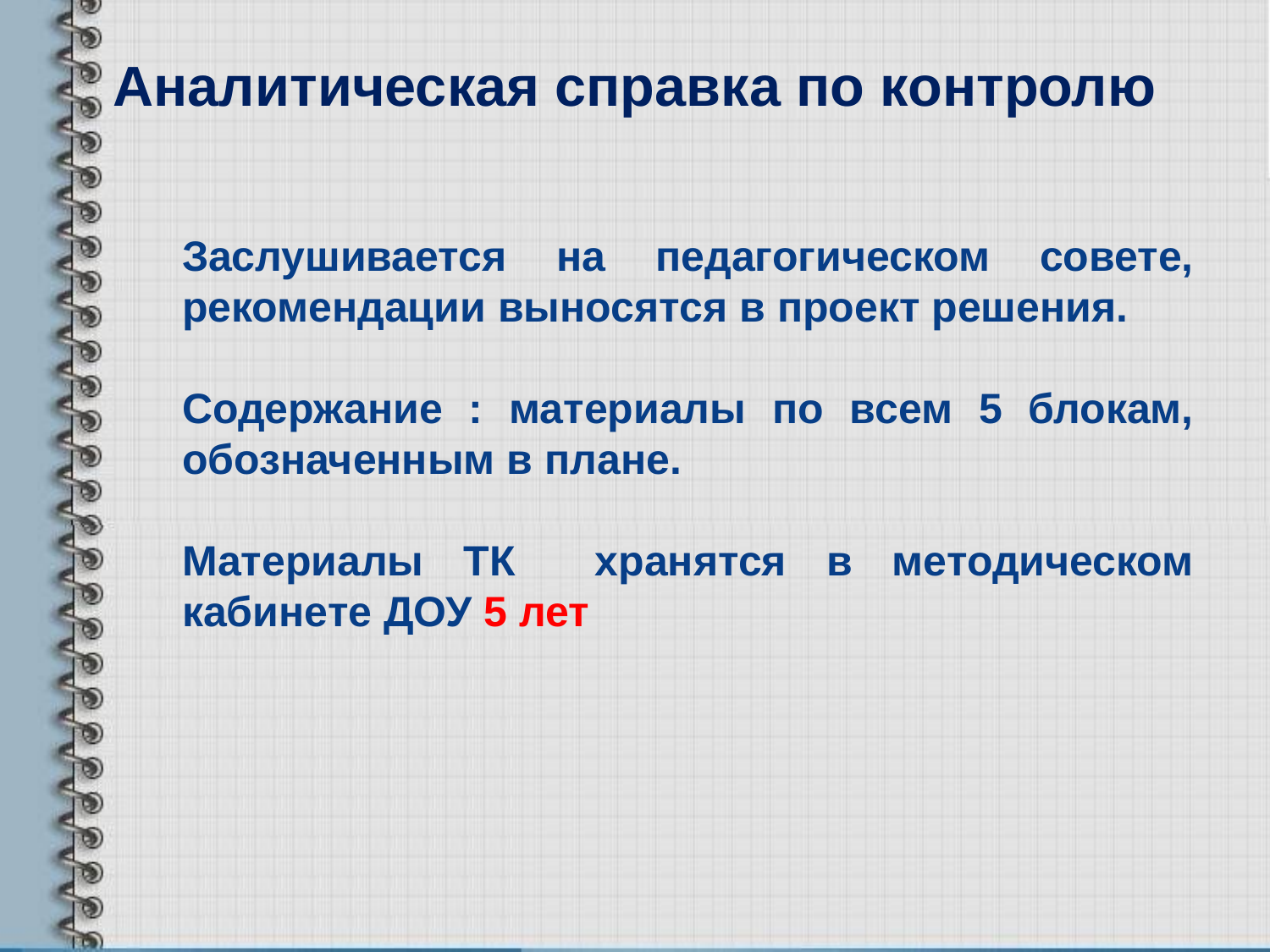

# Аналитическая справка по контролю
Заслушивается на педагогическом совете, рекомендации выносятся в проект решения.

Содержание : материалы по всем 5 блокам, обозначенным в плане.

Материалы ТК  хранятся в методическом кабинете ДОУ 5 лет